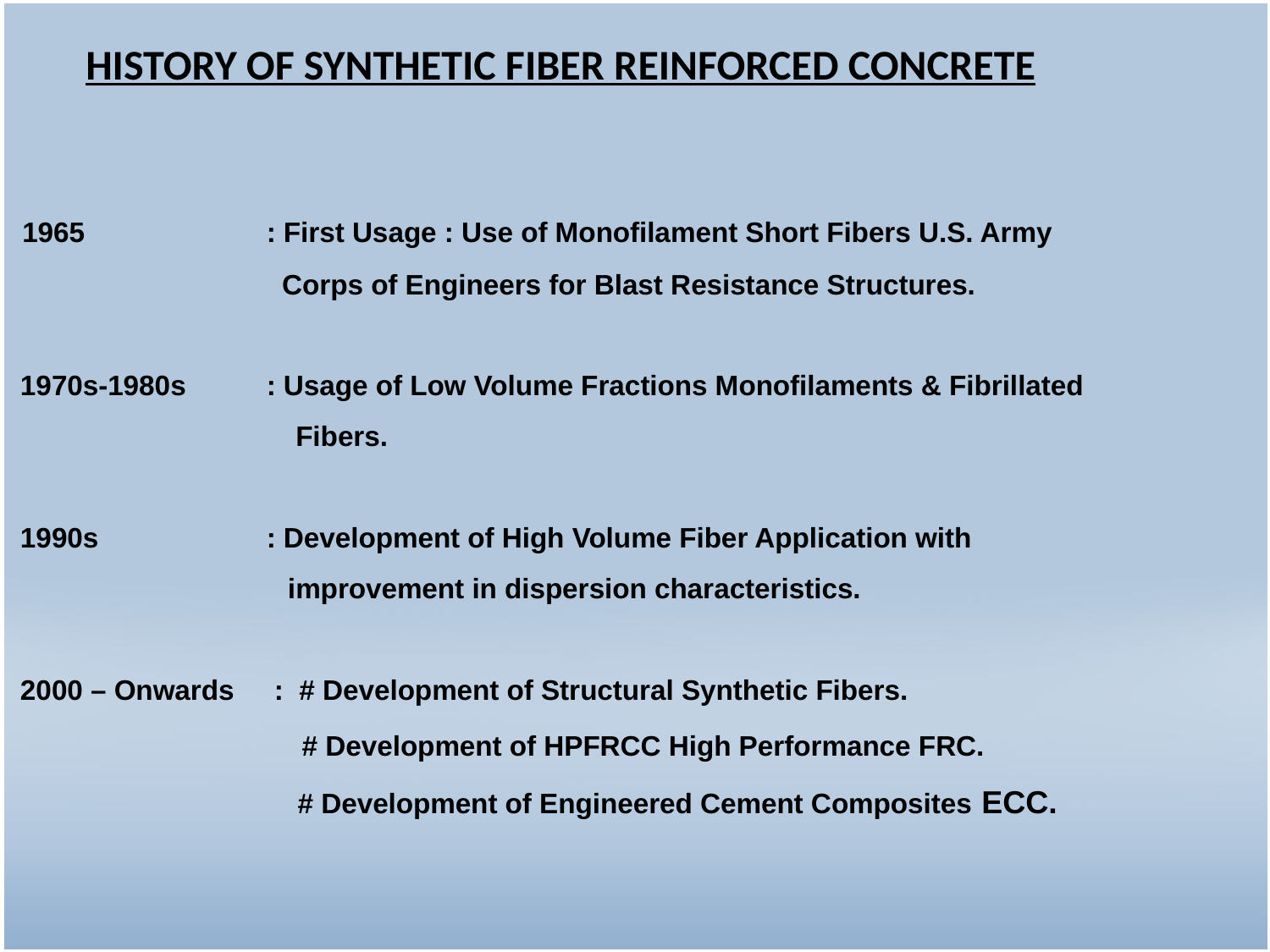

HISTORY OF SYNTHETIC FIBER REINFORCED CONCRETE
 1965 		: First Usage : Use of Monofilament Short Fibers U.S. Army               		  Corps of Engineers for Blast Resistance Structures.

 1970s-1980s 	: Usage of Low Volume Fractions Monofilaments & Fibrillated 	                    Fibers.

 1990s		: Development of High Volume Fiber Application with 		                   improvement in dispersion characteristics.

 2000 – Onwards	 :  # Development of Structural Synthetic Fibers.
		    # Development of HPFRCC High Performance FRC.
		    # Development of Engineered Cement Composites ECC.